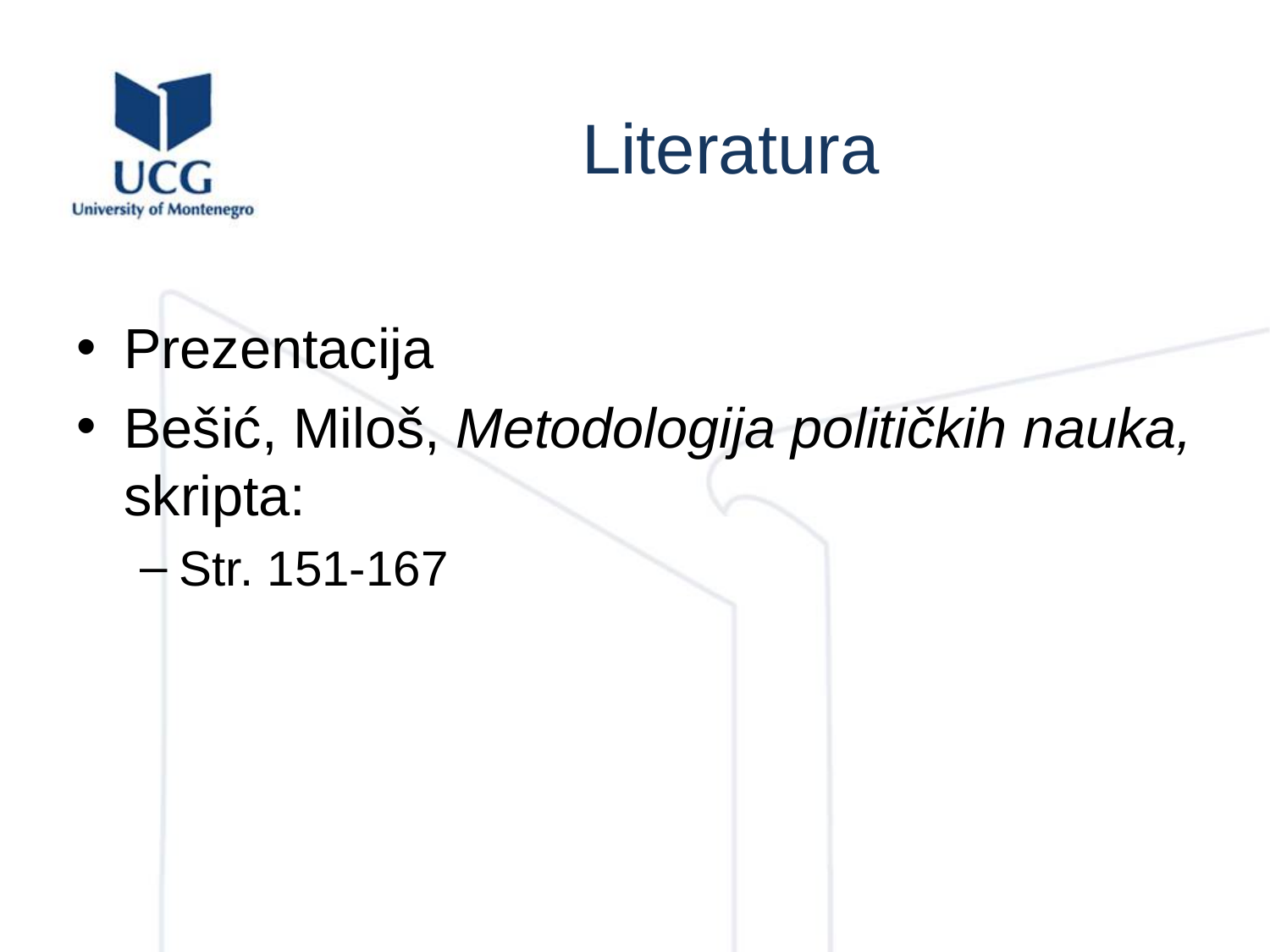

# Literatura
Prezentacija
Bešić, Miloš, Metodologija političkih nauka, skripta:
Str. 151-167